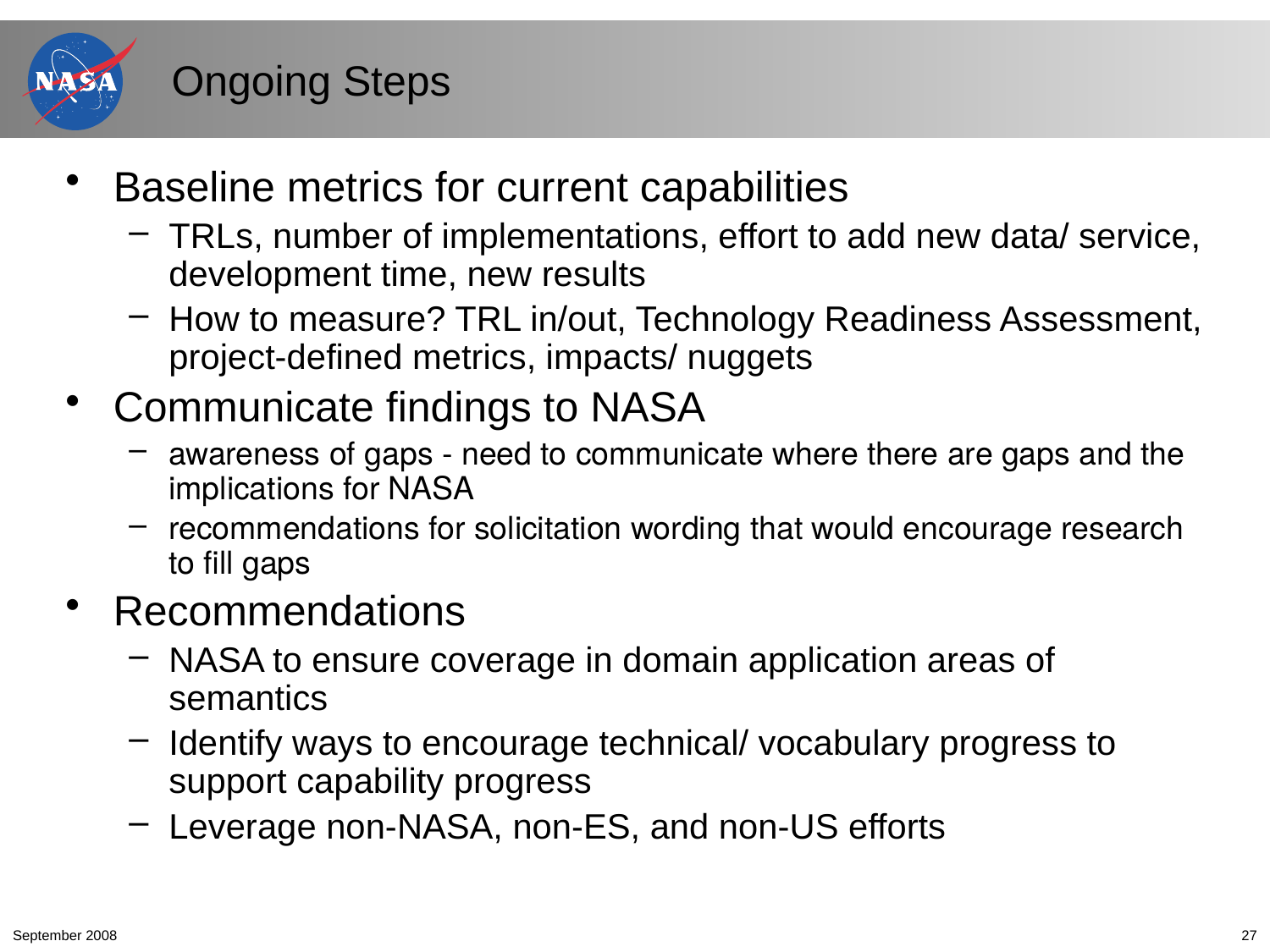

# Ongoing Steps
Baseline metrics for current capabilities
TRLs, number of implementations, effort to add new data/ service, development time, new results
How to measure? TRL in/out, Technology Readiness Assessment, project-defined metrics, impacts/ nuggets
Communicate findings to NASA
awareness of gaps - need to communicate where there are gaps and the implications for NASA
recommendations for solicitation wording that would encourage research to fill gaps
Recommendations
NASA to ensure coverage in domain application areas of semantics
Identify ways to encourage technical/ vocabulary progress to support capability progress
Leverage non-NASA, non-ES, and non-US efforts

September 2008
27